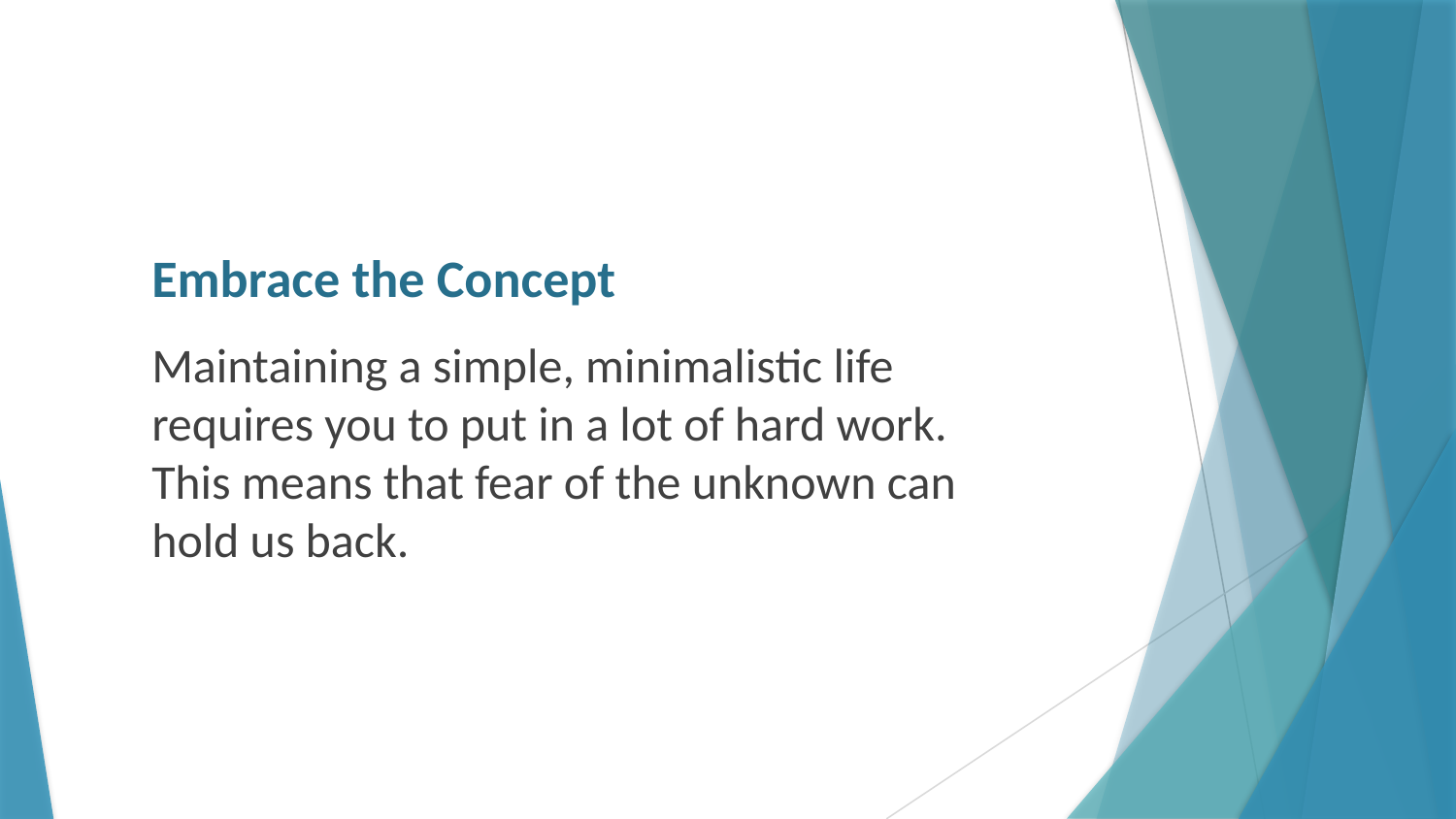

# Embrace the Concept
Maintaining a simple, minimalistic life requires you to put in a lot of hard work. This means that fear of the unknown can hold us back.